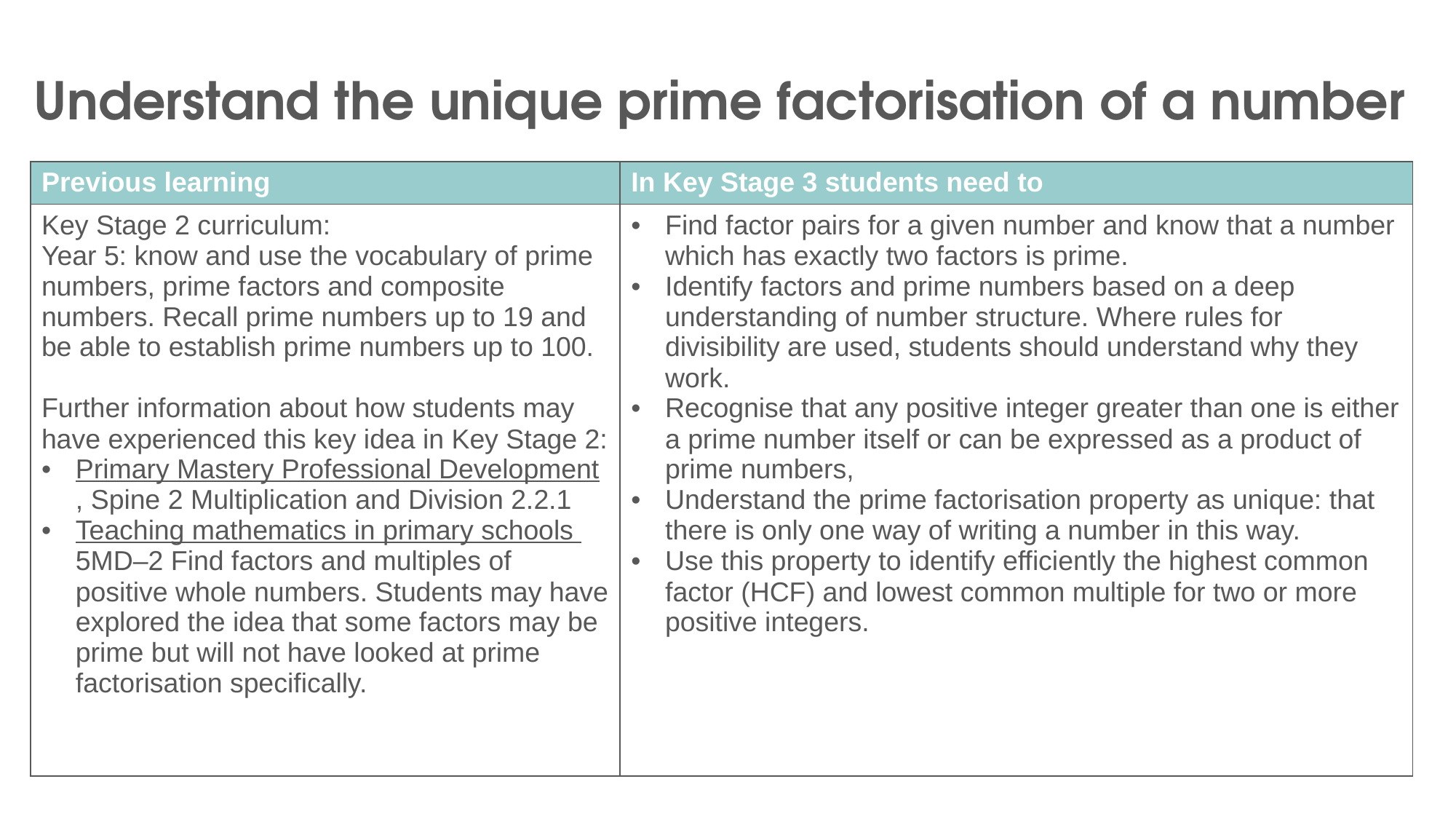

Understand the unique prime factorisation of a number
| Previous learning | In Key Stage 3 students need to |
| --- | --- |
| Key Stage 2 curriculum:​ Year 5: know and use the vocabulary of prime numbers, prime factors and composite numbers. Recall prime numbers up to 19 and be able to establish prime numbers up to 100. Further information about how students may have experienced this key idea in Key Stage 2:​ Primary Mastery Professional Development, Spine 2 Multiplication and Division 2.2.1 Teaching mathematics in primary schools 5MD–2 Find factors and multiples of positive whole numbers. Students may have explored the idea that some factors may be prime but will not have looked at prime factorisation specifically. | Find factor pairs for a given number and know that a number which has exactly two factors is prime. Identify factors and prime numbers based on a deep understanding of number structure. Where rules for divisibility are used, students should understand why they work. Recognise that any positive integer greater than one is either a prime number itself or can be expressed as a product of prime numbers, Understand the prime factorisation property as unique: that there is only one way of writing a number in this way. Use this property to identify efficiently the highest common factor (HCF) and lowest common multiple for two or more positive integers. |